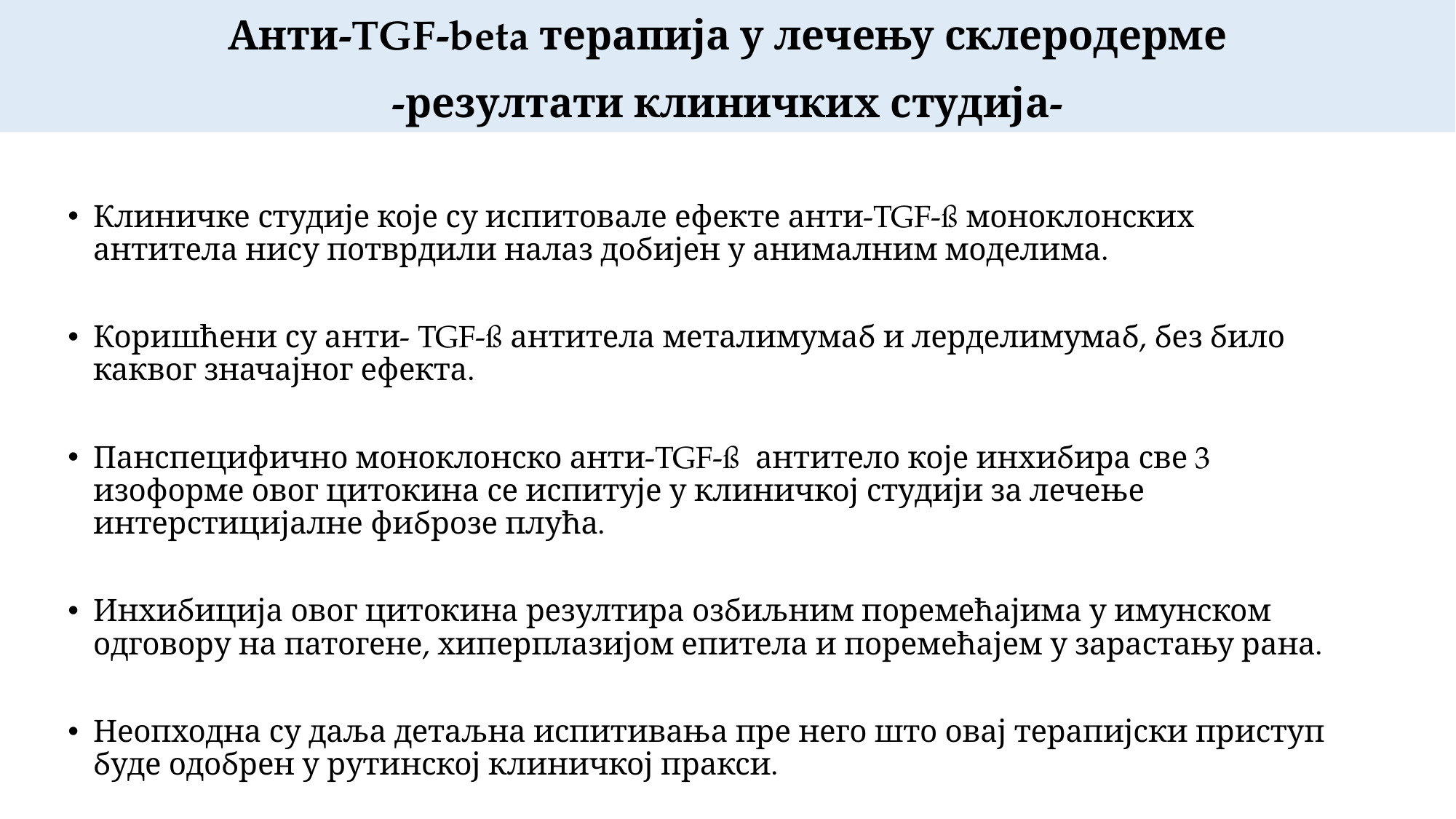

Анти-TGF-beta терапија у лечењу склеродерме
-резултати клиничких студија-
Клиничке студије које су испитовале ефекте анти-TGF-ß моноклонских антитела нису потврдили налаз добијен у анималним моделима.

Коришћени су анти- TGF-ß антитела металимумаб и лерделимумаб, без било каквог значајног ефекта.

Панспецифично моноклонско анти-TGF-ß  антитело које инхибира све 3 изоформе овог цитокина се испитује у клиничкој студији за лечење интерстицијалне фиброзе плућа.

Инхибиција овог цитокина резултира озбиљним поремећајима у имунском одговору на патогене, хиперплазијом епитела и поремећајем у зарастању рана.

Неопходна су даља детаљна испитивања пре него што овај терапијски приступ буде одобрен у рутинској клиничкој пракси.